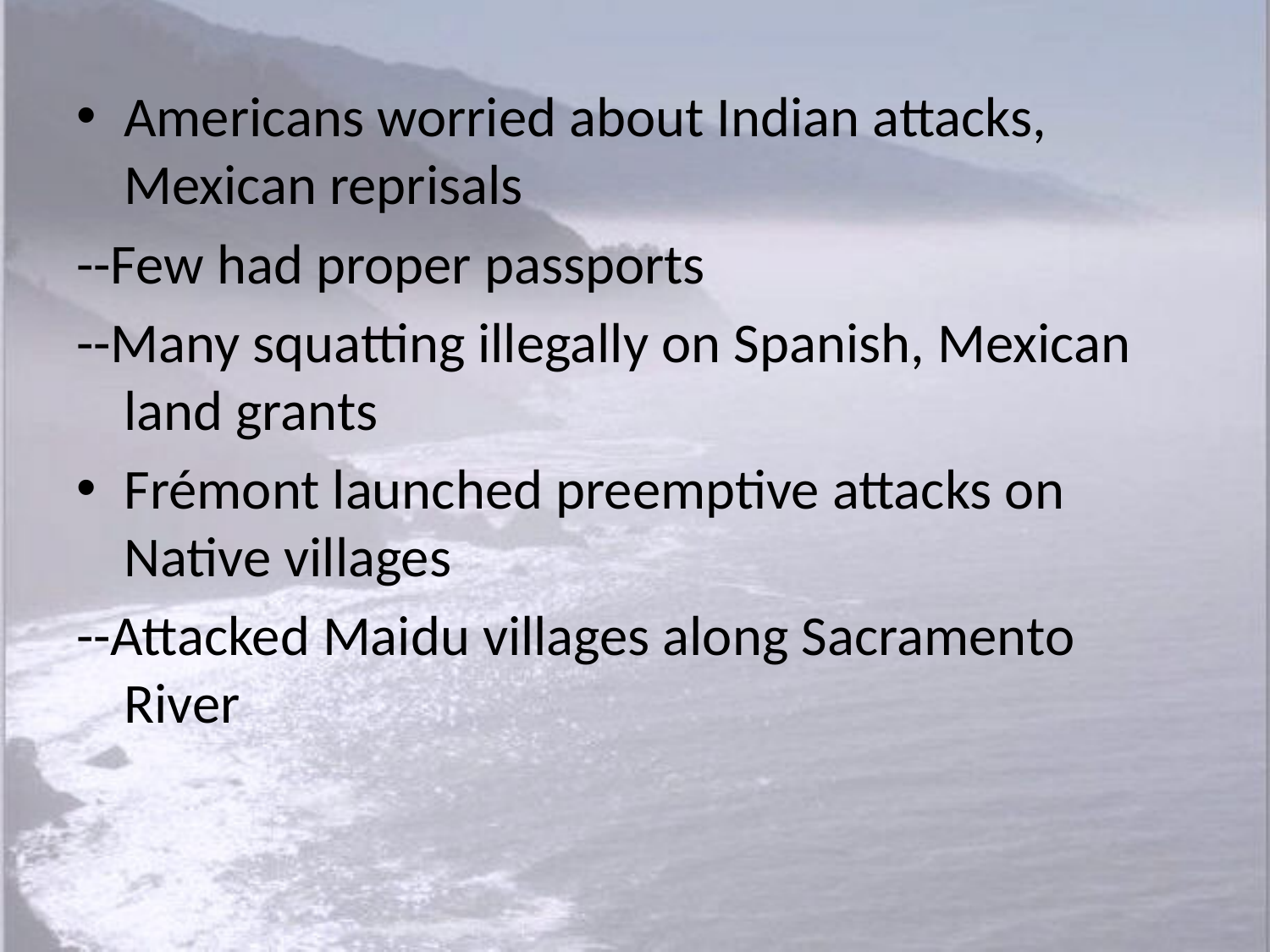

Americans worried about Indian attacks, Mexican reprisals
--Few had proper passports
--Many squatting illegally on Spanish, Mexican land grants
Frémont launched preemptive attacks on Native villages
--Attacked Maidu villages along Sacramento River